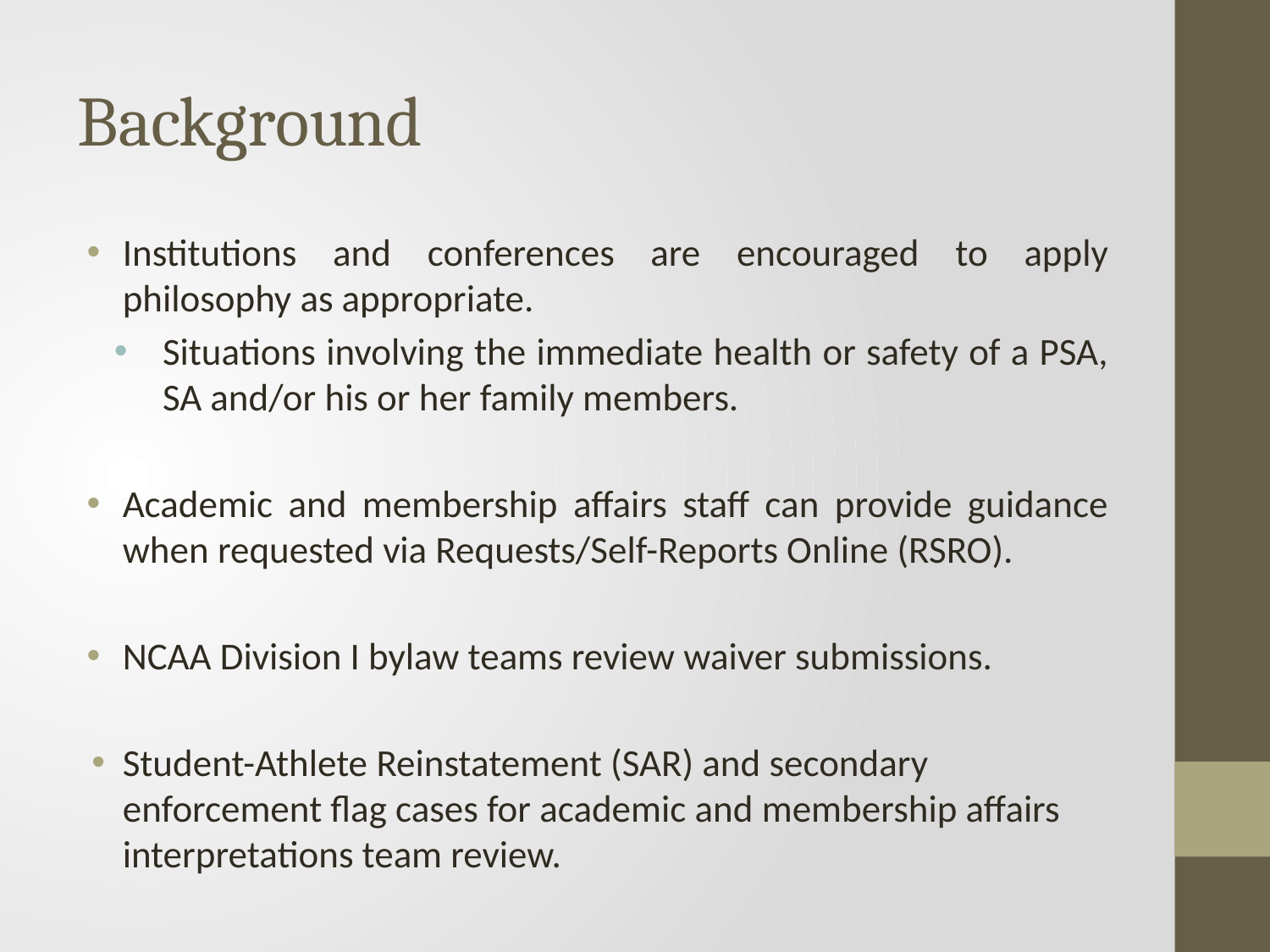

# Background
Institutions and conferences are encouraged to apply philosophy as appropriate.
Situations involving the immediate health or safety of a PSA, SA and/or his or her family members.

Academic and membership affairs staff can provide guidance when requested via Requests/Self-Reports Online (RSRO).

NCAA Division I bylaw teams review waiver submissions.

Student-Athlete Reinstatement (SAR) and secondary enforcement flag cases for academic and membership affairs interpretations team review.